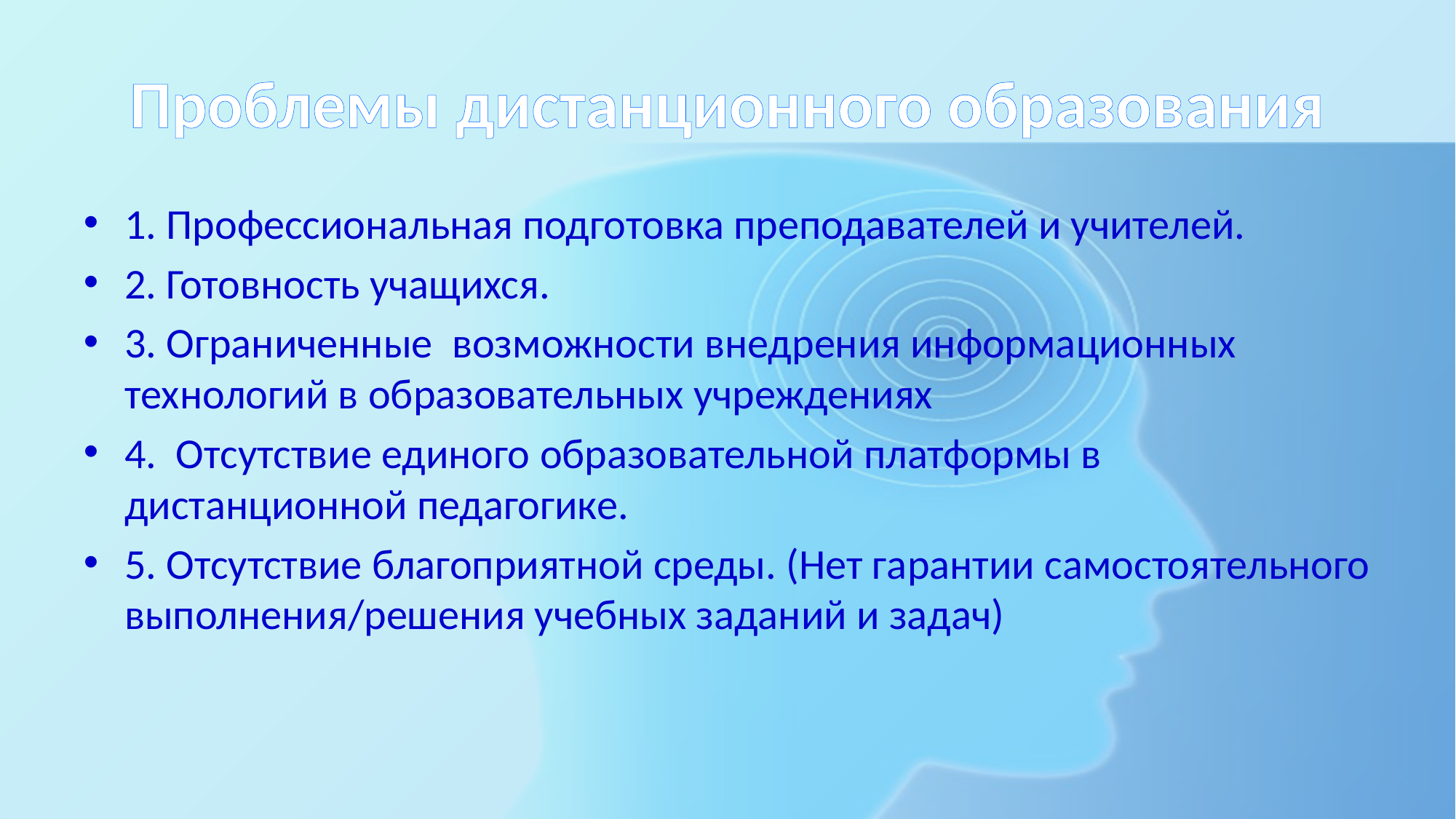

# Проблемы дистанционного образования
1. Профессиональная подготовка преподавателей и учителей.
2. Готовность учащихся.
3. Ограниченные  возможности внедрения информационных технологий в образовательных учреждениях
4.  Отсутствие единого образовательной платформы в дистанционной педагогике.
5. Отсутствие благоприятной среды. (Нет гарантии самостоятельного выполнения/решения учебных заданий и задач)